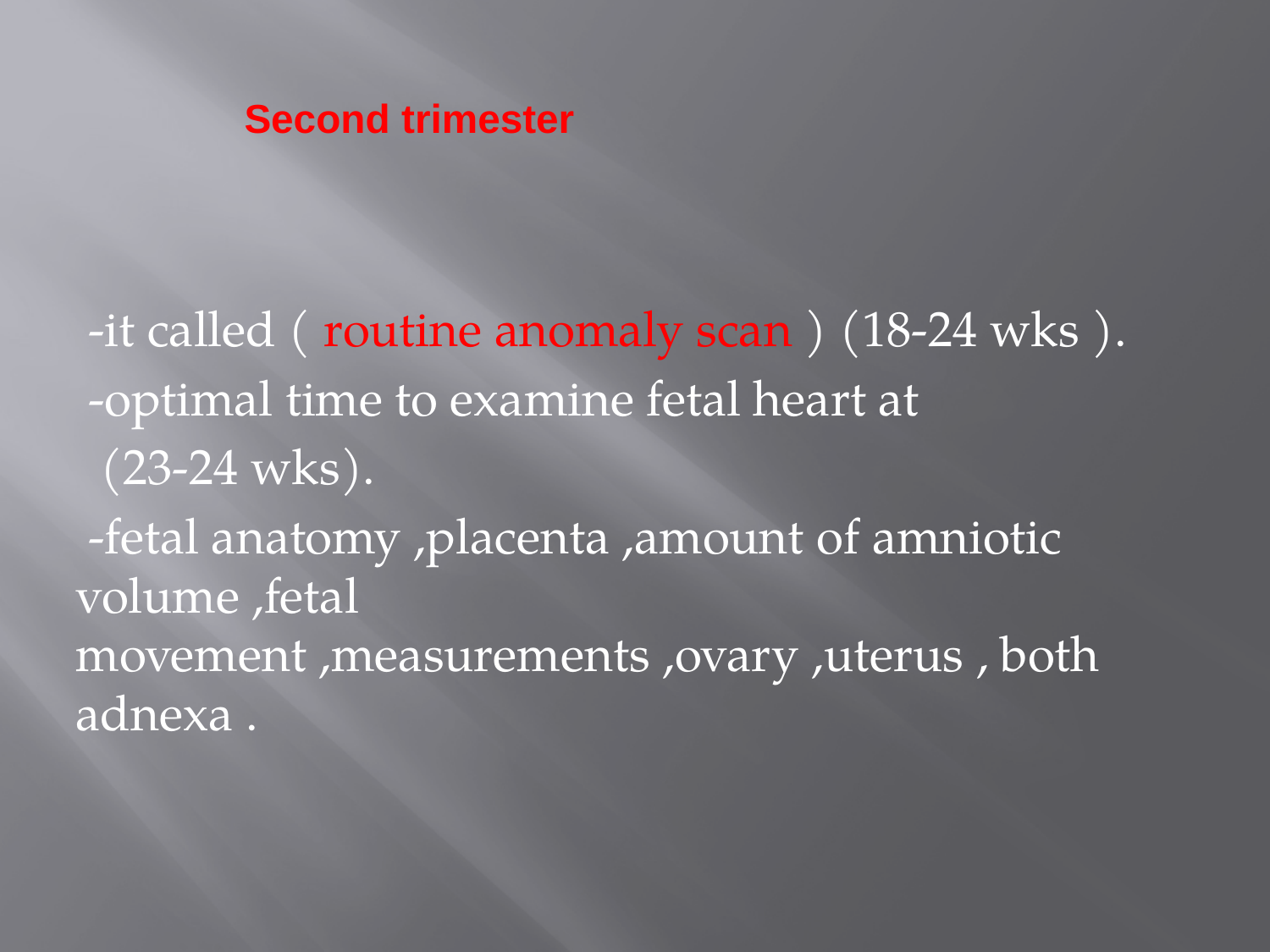

# Second trimester

 -it called ( routine anomaly scan ) (18-24 wks ).
 -optimal time to examine fetal heart at
  (23-24 wks).
 -fetal anatomy ,placenta ,amount of amniotic volume ,fetal movement ,measurements ,ovary ,uterus , both adnexa .